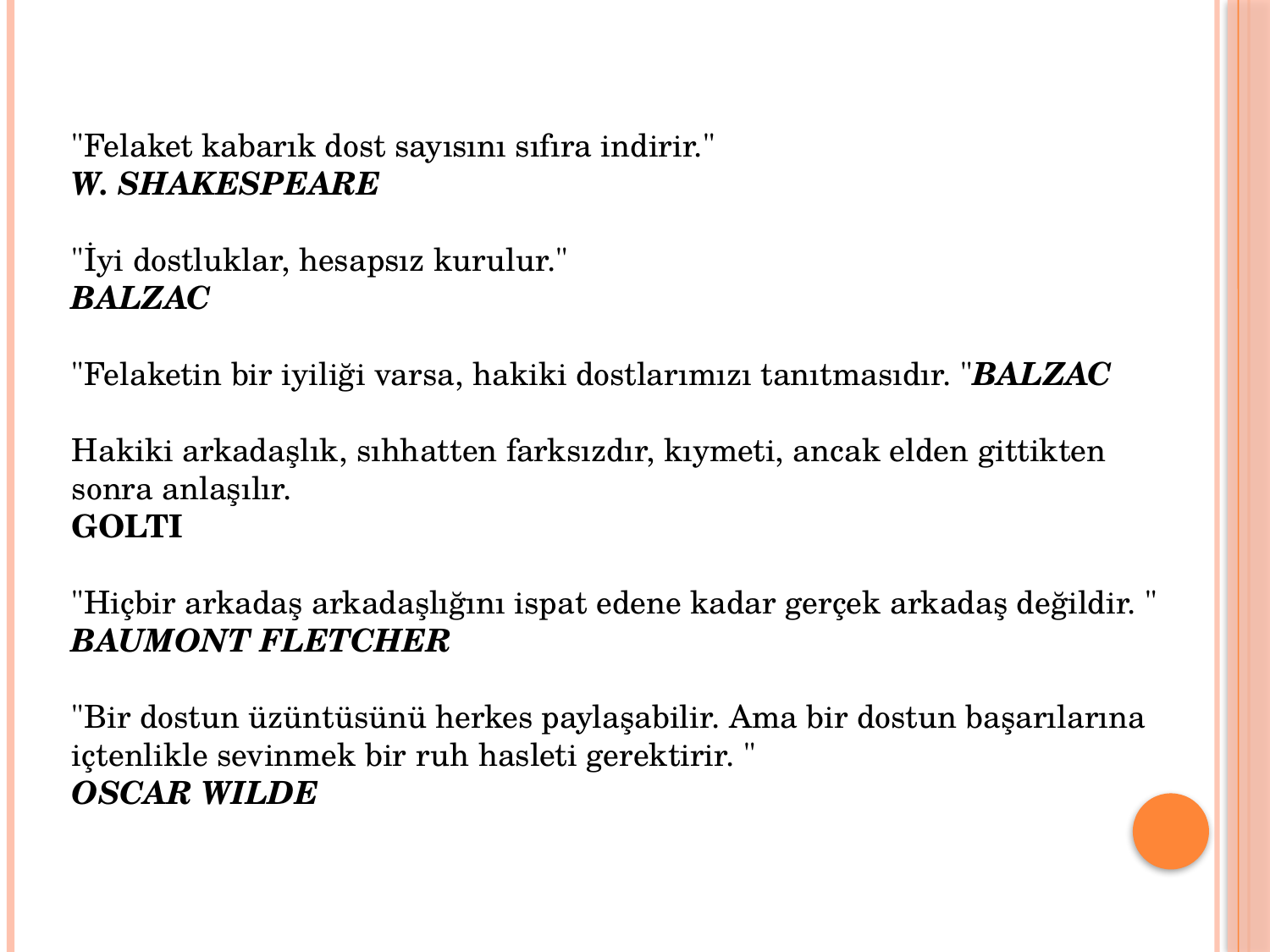

"Felaket kabarık dost sayısını sıfıra indirir." 
W. SHAKESPEARE
"İyi dostluklar, hesapsız kurulur." 
BALZAC 
"Felaketin bir iyiliği varsa, hakiki dostlarımızı tanıtmasıdır. "BALZAC
Hakiki arkadaşlık, sıhhatten farksızdır, kıymeti, ancak elden gittikten sonra anlaşılır. 
GOLTI
"Hiçbir arkadaş arkadaşlığını ispat edene kadar gerçek arkadaş değildir. "
BAUMONT FLETCHER 
"Bir dostun üzüntüsünü herkes paylaşabilir. Ama bir dostun başarılarına içtenlikle sevinmek bir ruh hasleti gerektirir. "
OSCAR WILDE